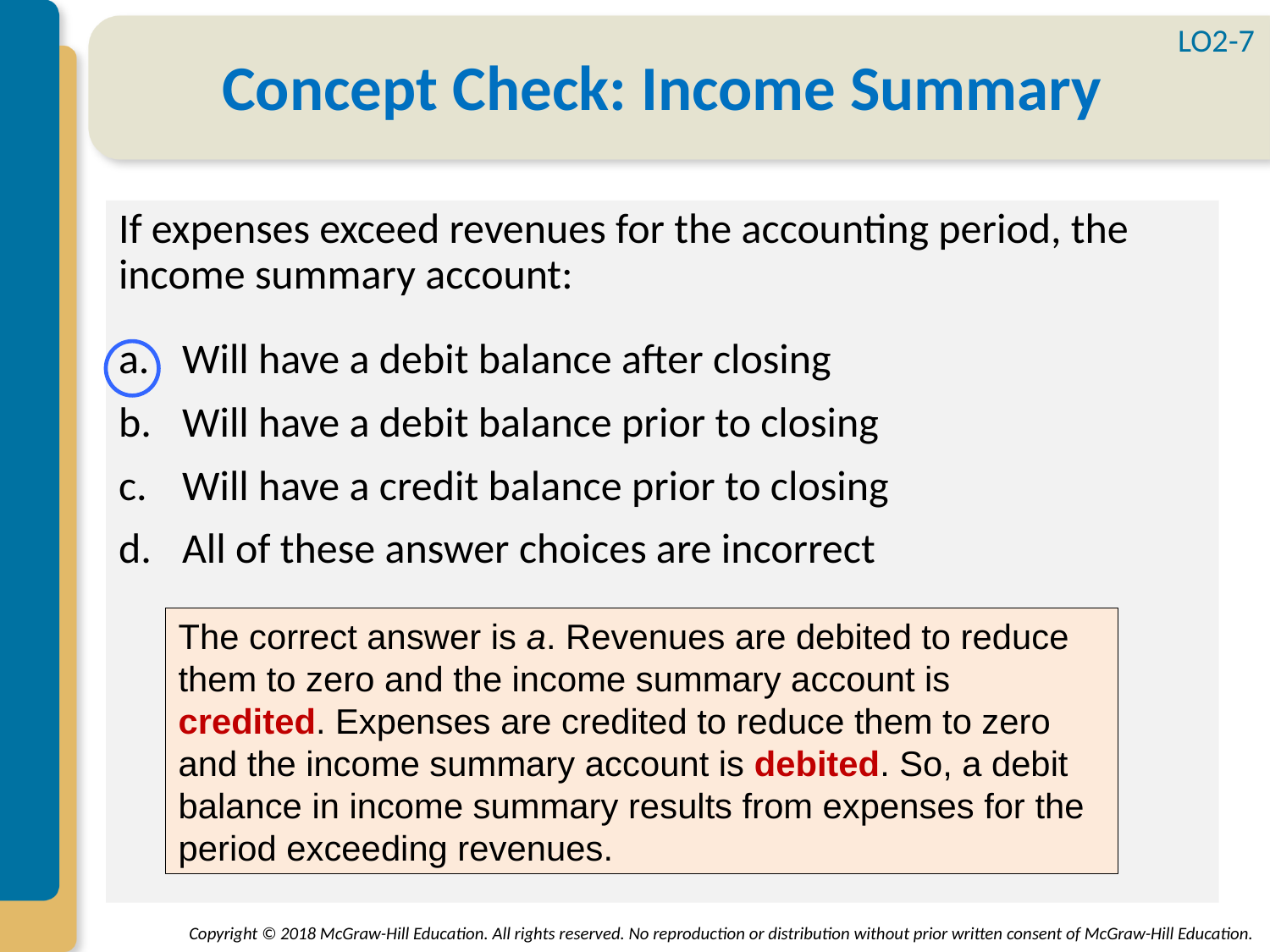

LO2-7
# Concept Check: Income Summary
If expenses exceed revenues for the accounting period, the income summary account:
Will have a debit balance after closing
Will have a debit balance prior to closing
Will have a credit balance prior to closing
All of these answer choices are incorrect

The correct answer is a. Revenues are debited to reduce them to zero and the income summary account is credited. Expenses are credited to reduce them to zero and the income summary account is debited. So, a debit balance in income summary results from expenses for the period exceeding revenues.